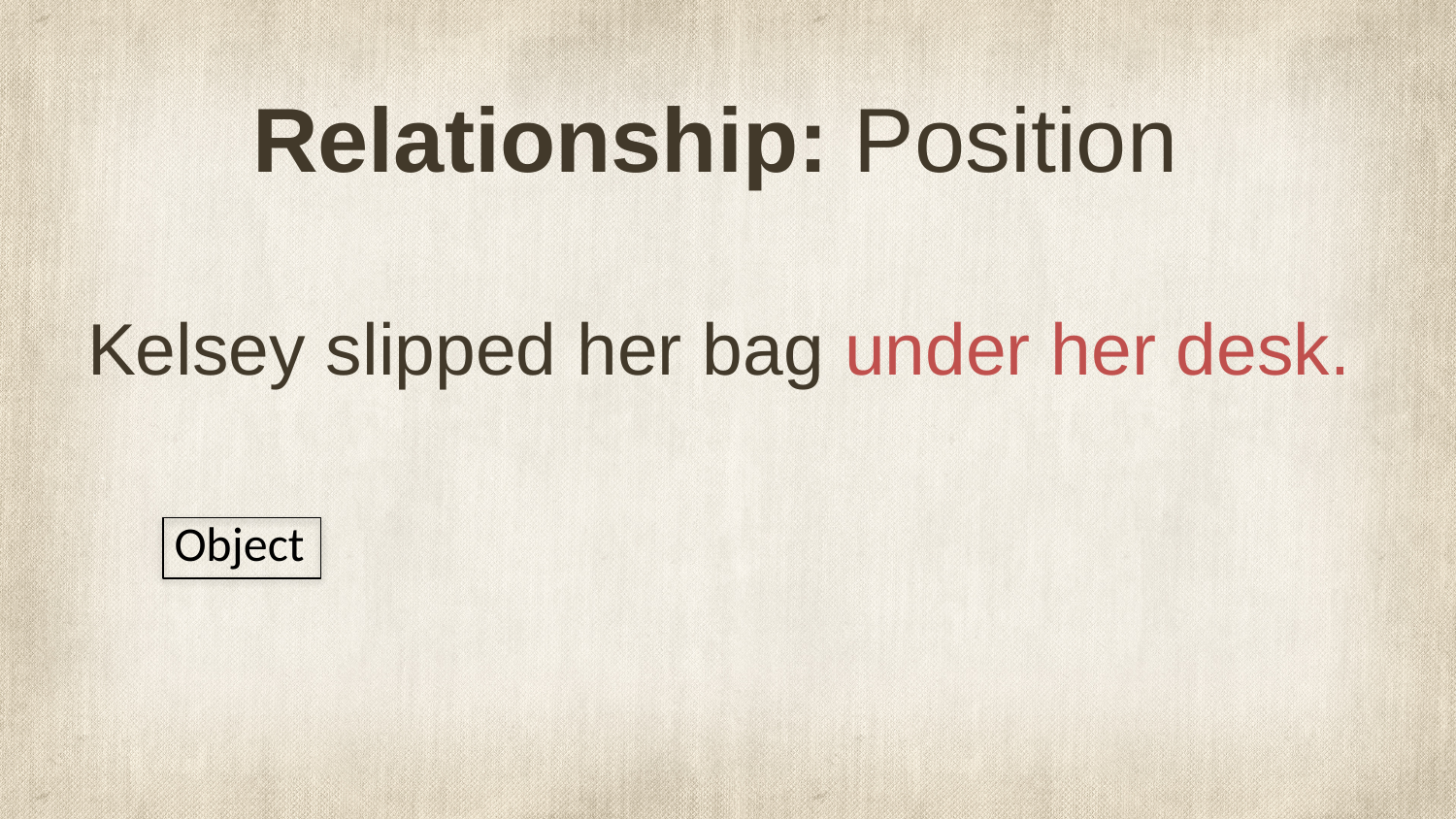

# Relationship: Position
Kelsey slipped her bag under her desk.
Object